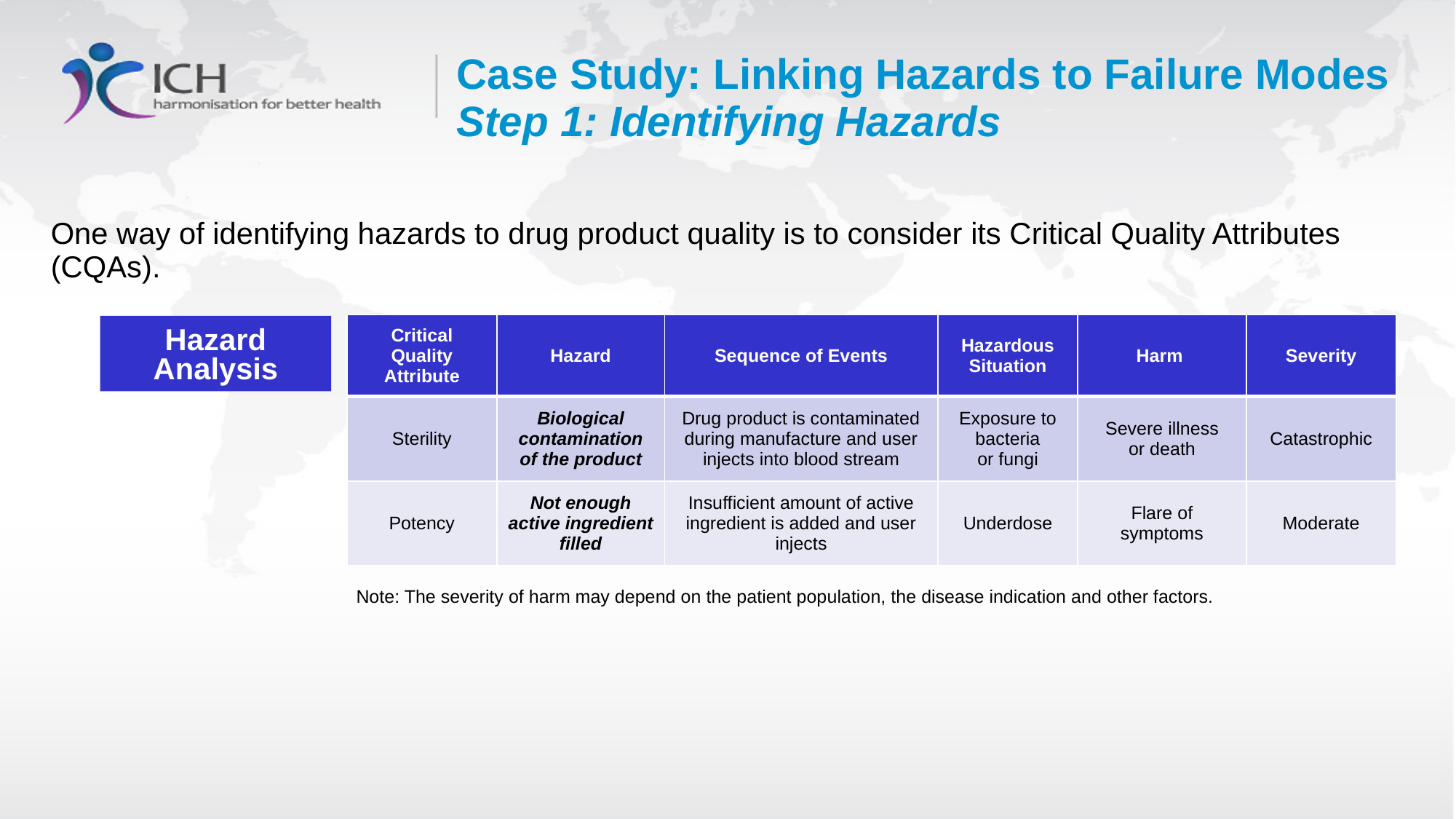

# Case Study: Linking Hazards to Failure Modes Step 1: Identifying Hazards
One way of identifying hazards to drug product quality is to consider its Critical Quality Attributes (CQAs).
| Critical Quality Attribute | Hazard | Sequence of Events | Hazardous Situation | Harm | Severity |
| --- | --- | --- | --- | --- | --- |
| Sterility | Biological contamination of the product | Drug product is contaminated during manufacture and user injects into blood stream | Exposure to bacteria or fungi | Severe illness or death | Catastrophic |
| Potency | Not enough active ingredient filled | Insufficient amount of active ingredient is added and user injects | Underdose | Flare of symptoms | Moderate |
Hazard Analysis
Note: The severity of harm may depend on the patient population, the disease indication and other factors.